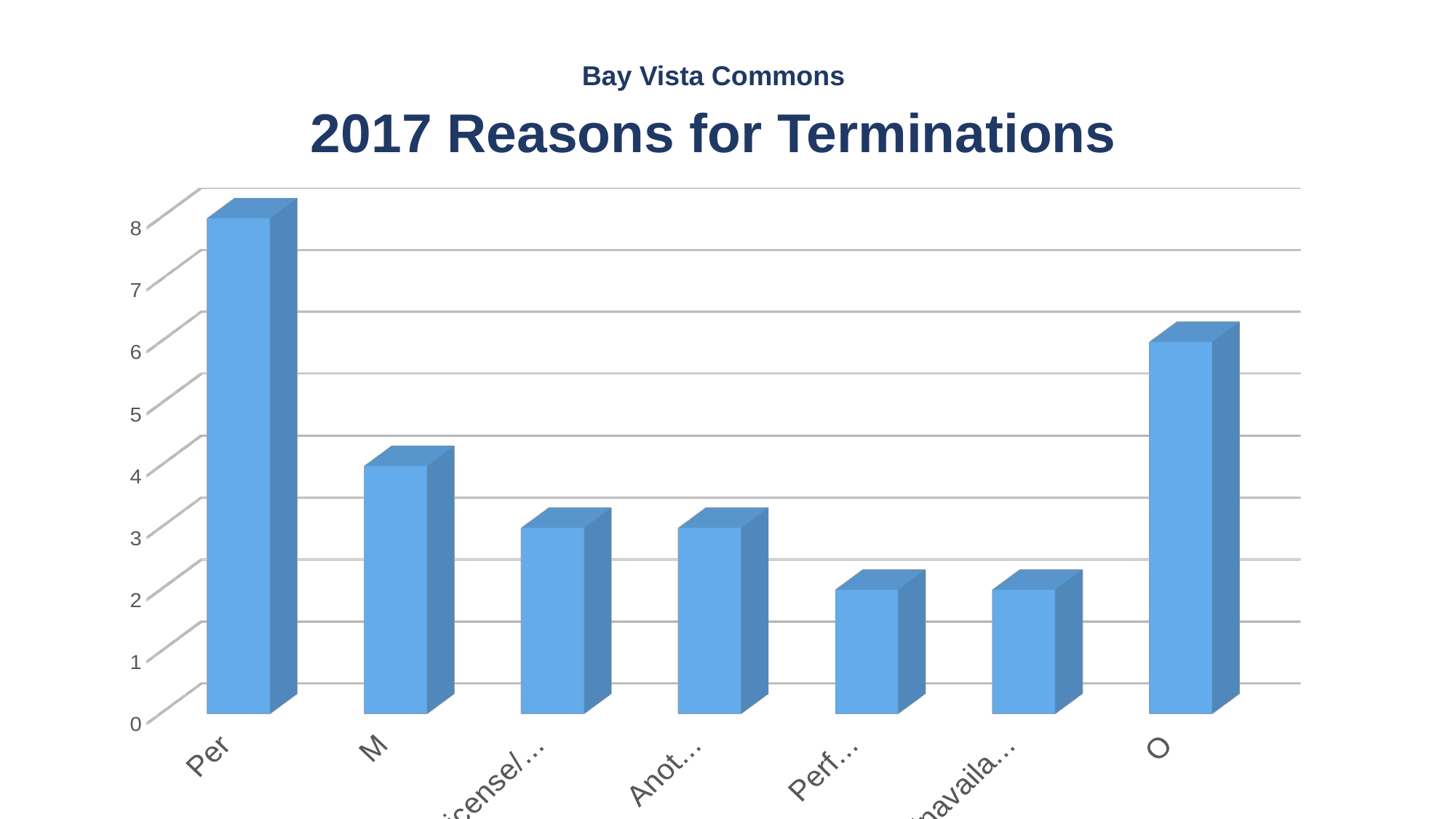

Bay Vista Commons

[unsupported chart]

2017 Reasons for Terminations